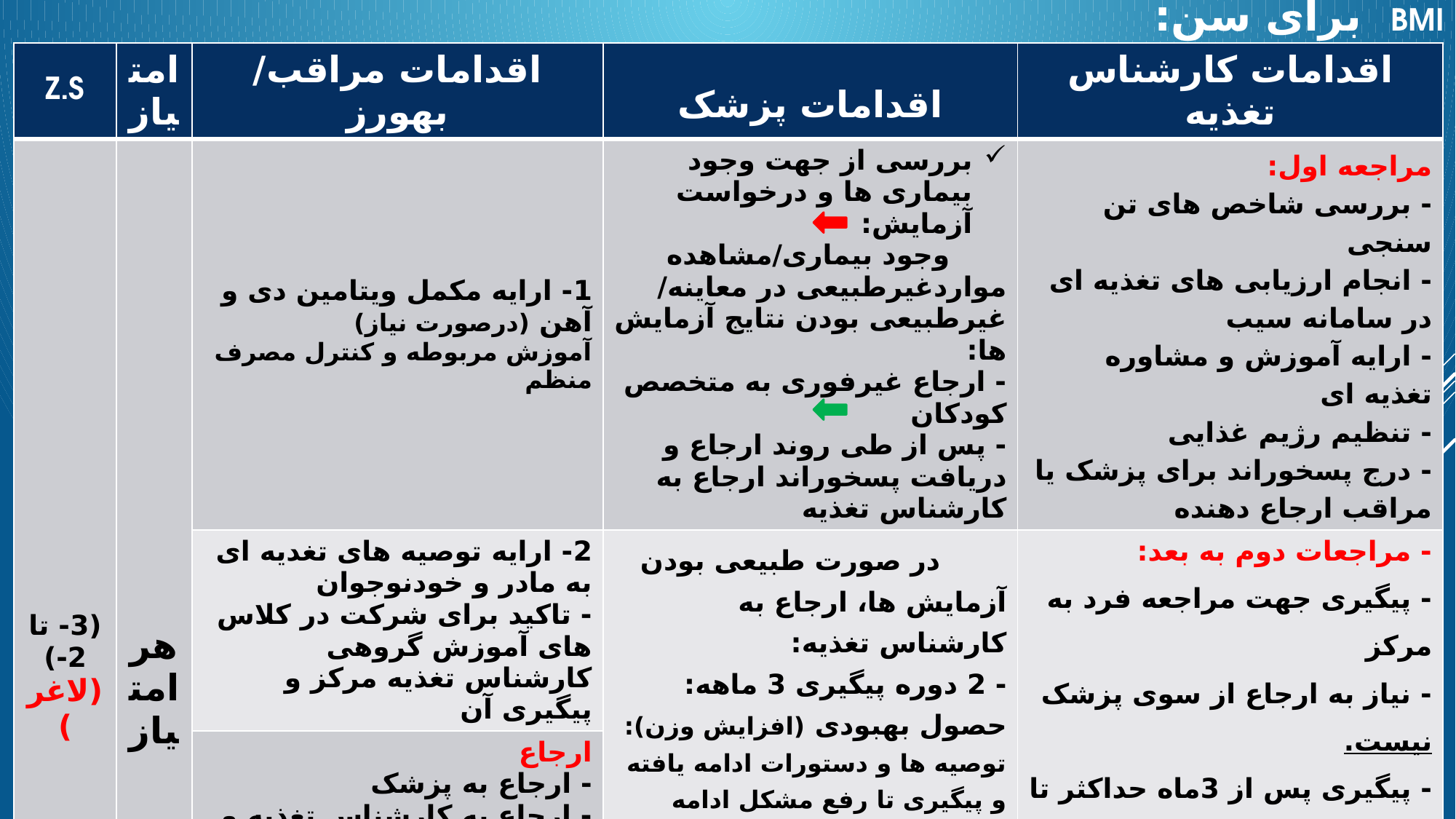

# BMI  برای سن:
| Z.S | امتیاز | اقدامات مراقب/ بهورز | اقدامات پزشک | اقدامات کارشناس تغذیه |
| --- | --- | --- | --- | --- |
| (3- تا 2-) (لاغر) | هر امتیاز | 1- ارایه مکمل ویتامین دی و آهن (درصورت نیاز) آموزش مربوطه و کنترل مصرف منظم | بررسی از جهت وجود بیماری ها و درخواست آزمایش: وجود بیماری/مشاهده مواردغیرطبیعی در معاینه/ غیرطبیعی بودن نتایج آزمایش ها: - ارجاع غیرفوری به متخصص کودکان - پس از طی روند ارجاع و دریافت پسخوراند ارجاع به کارشناس تغذیه | مراجعه اول: - بررسی شاخص های تن سنجی - انجام ارزیابی های تغذیه ای در سامانه سیب - ارایه آموزش و مشاوره تغذیه ای - تنظیم رژیم غذایی - درج پسخوراند برای پزشک یا مراقب ارجاع دهنده |
|  |  | 2- ارایه توصیه های تغدیه ای به مادر و خودنوجوان - تاکید برای شرکت در کلاس های آموزش گروهی کارشناس تغذیه مرکز و پیگیری آن | در صورت طبیعی بودن آزمایش ها، ارجاع به کارشناس تغذیه: - 2 دوره پیگیری 3 ماهه: حصول بهبودی (افزایش وزن): توصیه ها و دستورات ادامه یافته و پیگیری تا رفع مشکل ادامه یابد. - 2 دوره پیگیری 3 ماهه: عدم حصول بهبودی و عدم کنترل وزن با رژیم غذایی: بعداز یک نوبت 3ماهه پیگیری: ارجاع سطح 3 ارجاع به کارشناس روان | - مراجعات دوم به بعد: - پیگیری جهت مراجعه فرد به مرکز - نیاز به ارجاع از سوی پزشک نیست. - پیگیری پس از 3ماه حداکثر تا 2 نوبت - کنترل شاخص های تن سنجی و پیگیری وضعیت وزن گیری - آموزش و مشاوره تخصصی تغذیه در موارد عدم پیروی از اصول تغذیه سالم - درج پسخوراند برای مراقب یا پذشک ارجاع دهنده |
|  |  | ارجاع - ارجاع به پزشک - ارجاع به کارشناس تغذیه و پیگیری آن - پیگیری 3 ماه بعد برای مراجعه به کارشناس تغذ |  |  |
|  |  | - ادامه مراقبت ها طبق بسته خدمتی |  |  |